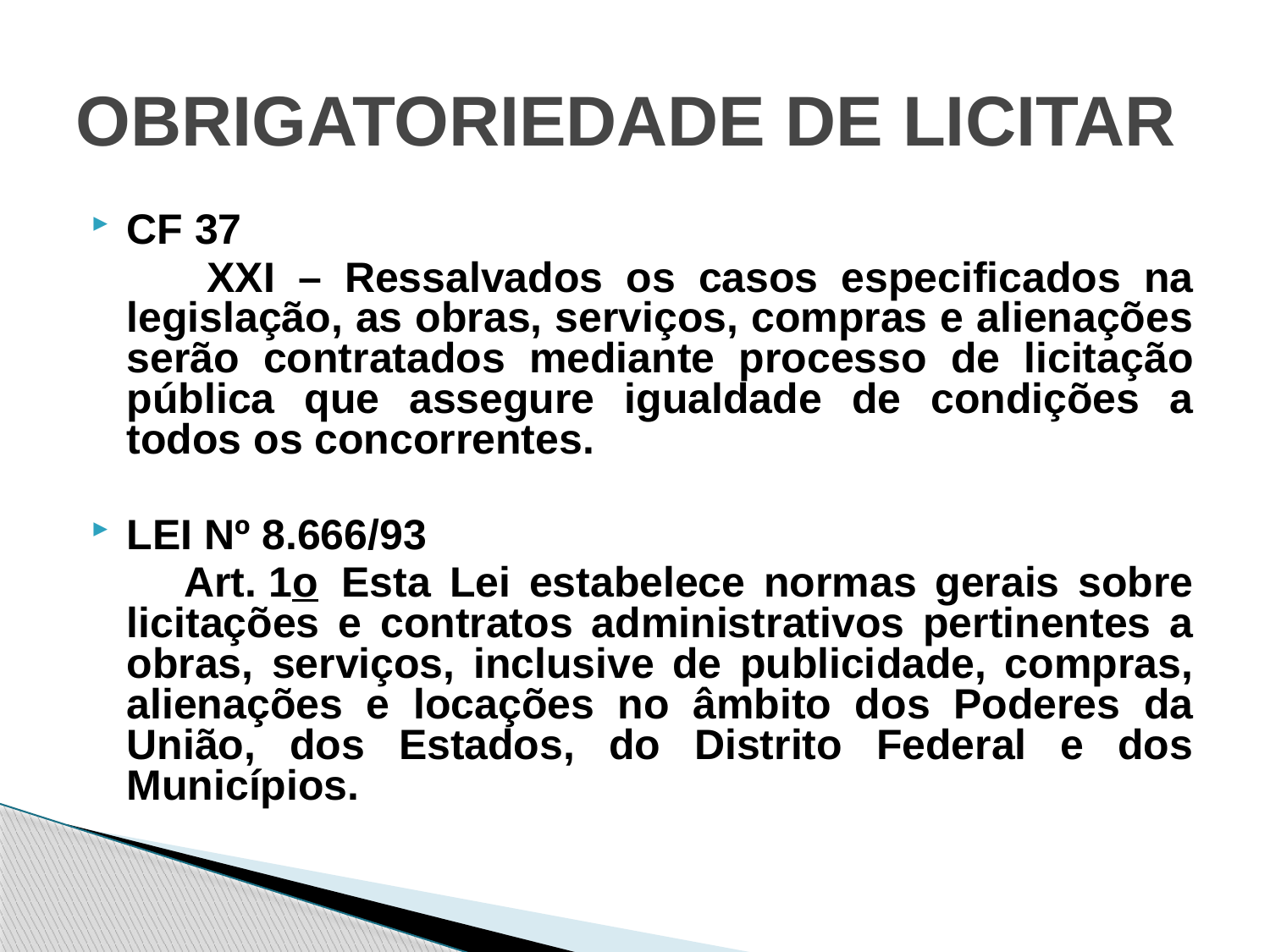

# OBRIGATORIEDADE DE LICITAR
CF 37
     XXI – Ressalvados os casos especificados na legislação, as obras, serviços, compras e alienações serão contratados mediante processo de licitação pública que assegure igualdade de condições a todos os concorrentes.

LEI Nº 8.666/93
     Art. 1o  Esta Lei estabelece normas gerais sobre licitações e contratos administrativos pertinentes a obras, serviços, inclusive de publicidade, compras, alienações e locações no âmbito dos Poderes da União, dos Estados, do Distrito Federal e dos Municípios.